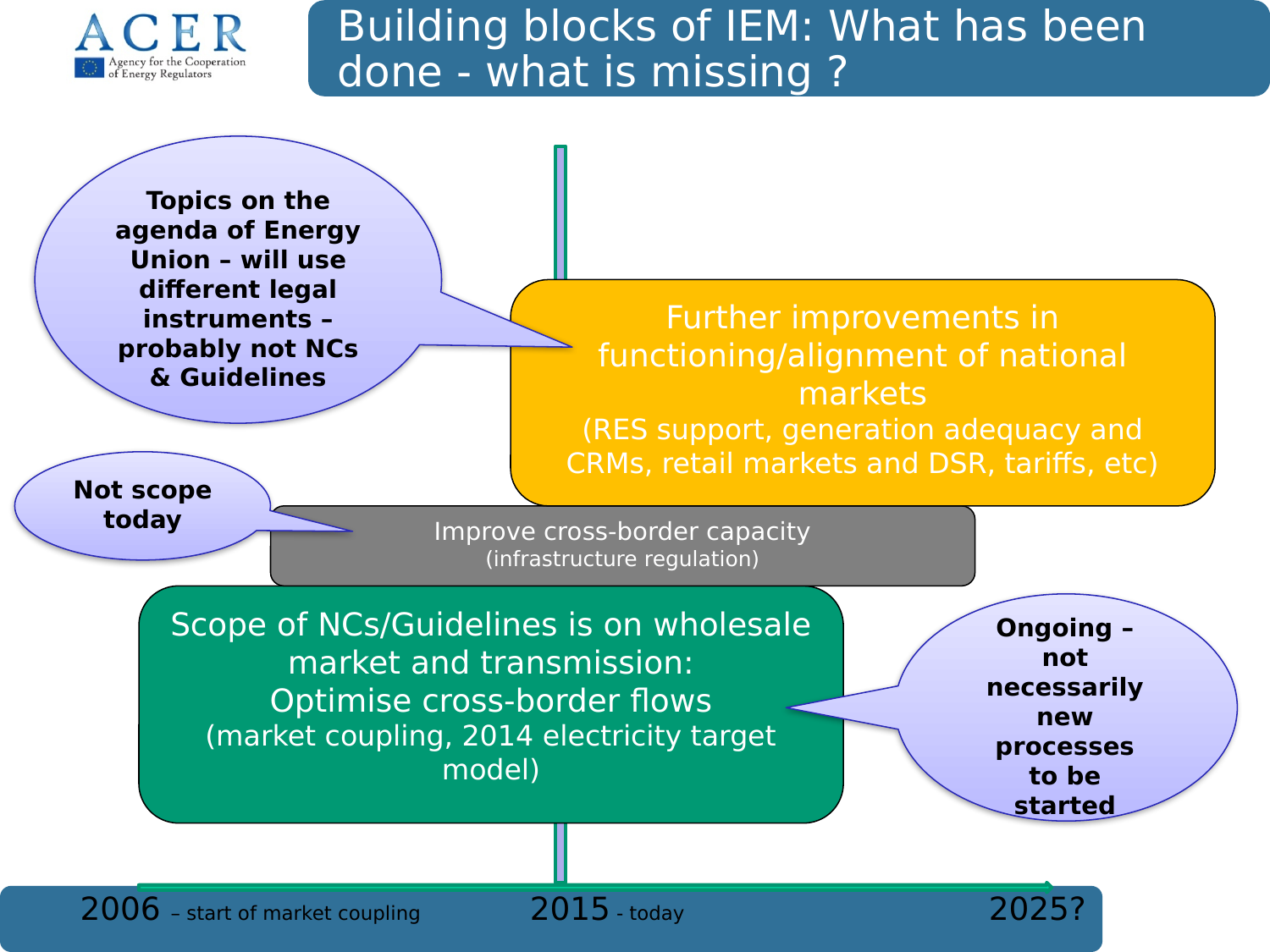

# Building blocks of IEM: What has been done - what is missing ?
Topics on the agenda of Energy Union – will use different legal instruments – probably not NCs & Guidelines

Further improvements in functioning/alignment of national markets
(RES support, generation adequacy and CRMs, retail markets and DSR, tariffs, etc)
Not scope today
Improve cross-border capacity
(infrastructure regulation)
Scope of NCs/Guidelines is on wholesale market and transmission:
Optimise cross-border flows
(market coupling, 2014 electricity target model)

Ongoing –not necessarily new processes to be started
2006 – start of market coupling

2015 - today
2025?